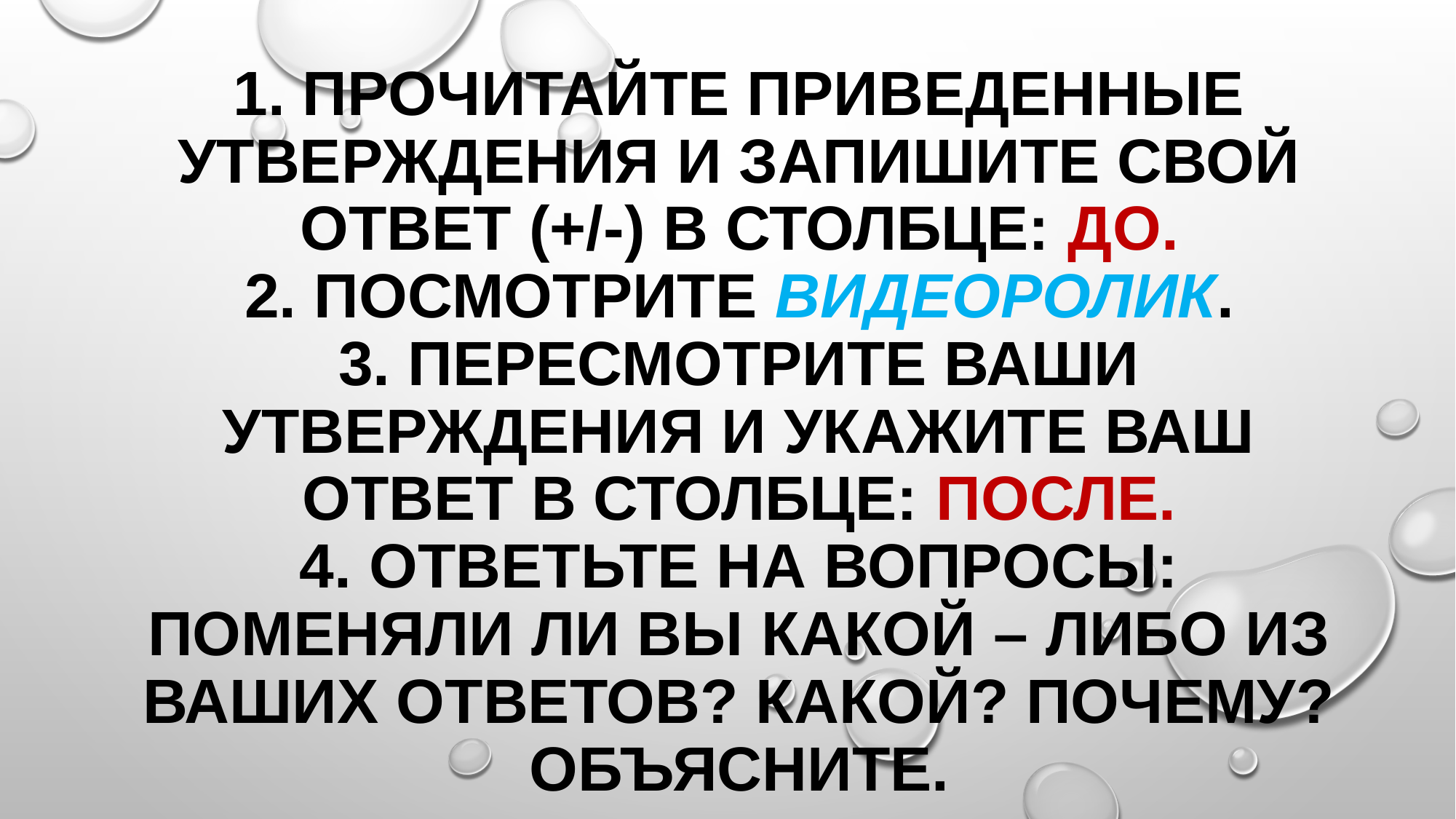

# 1. Прочитайте приведенные утверждения и запишите свой ответ (+/-) в столбце: ДО. 2. Посмотрите видеоролик. 3. Пересмотрите ваши утверждения и укажите ваш ответ в столбце: ПОСЛЕ. 4. Ответьте на вопросы: Поменяли ли вы какой – либо из ваших ответов? Какой? Почему?объясните.